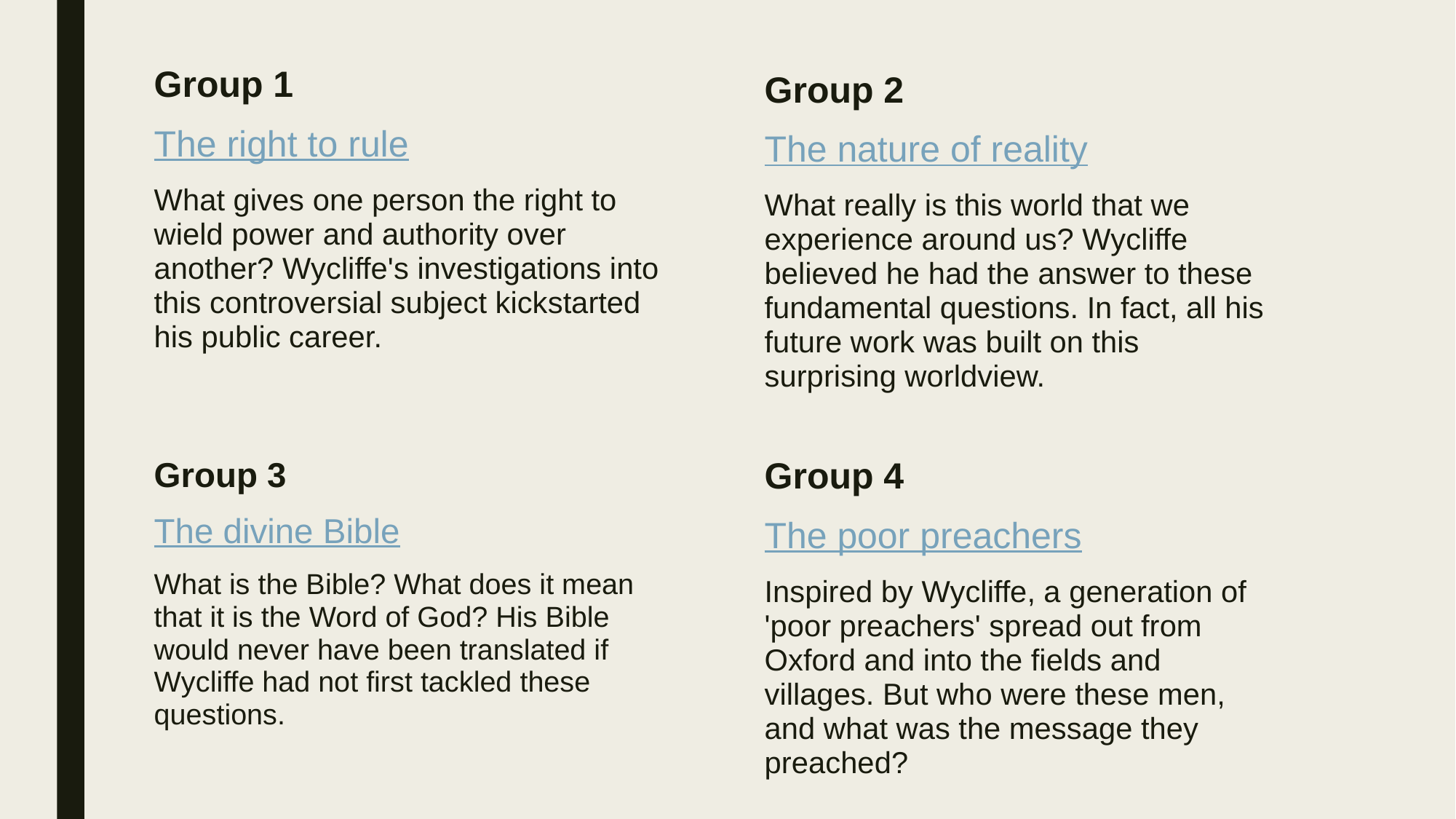

Group 1
The right to rule
What gives one person the right to wield power and authority over another? Wycliffe's investigations into this controversial subject kickstarted his public career.
Group 2
The nature of reality
What really is this world that we experience around us? Wycliffe believed he had the answer to these fundamental questions. In fact, all his future work was built on this surprising worldview.
Group 3
The divine Bible
What is the Bible? What does it mean that it is the Word of God? His Bible would never have been translated if Wycliffe had not first tackled these questions.
Group 4
The poor preachers
Inspired by Wycliffe, a generation of 'poor preachers' spread out from Oxford and into the fields and villages. But who were these men, and what was the message they preached?